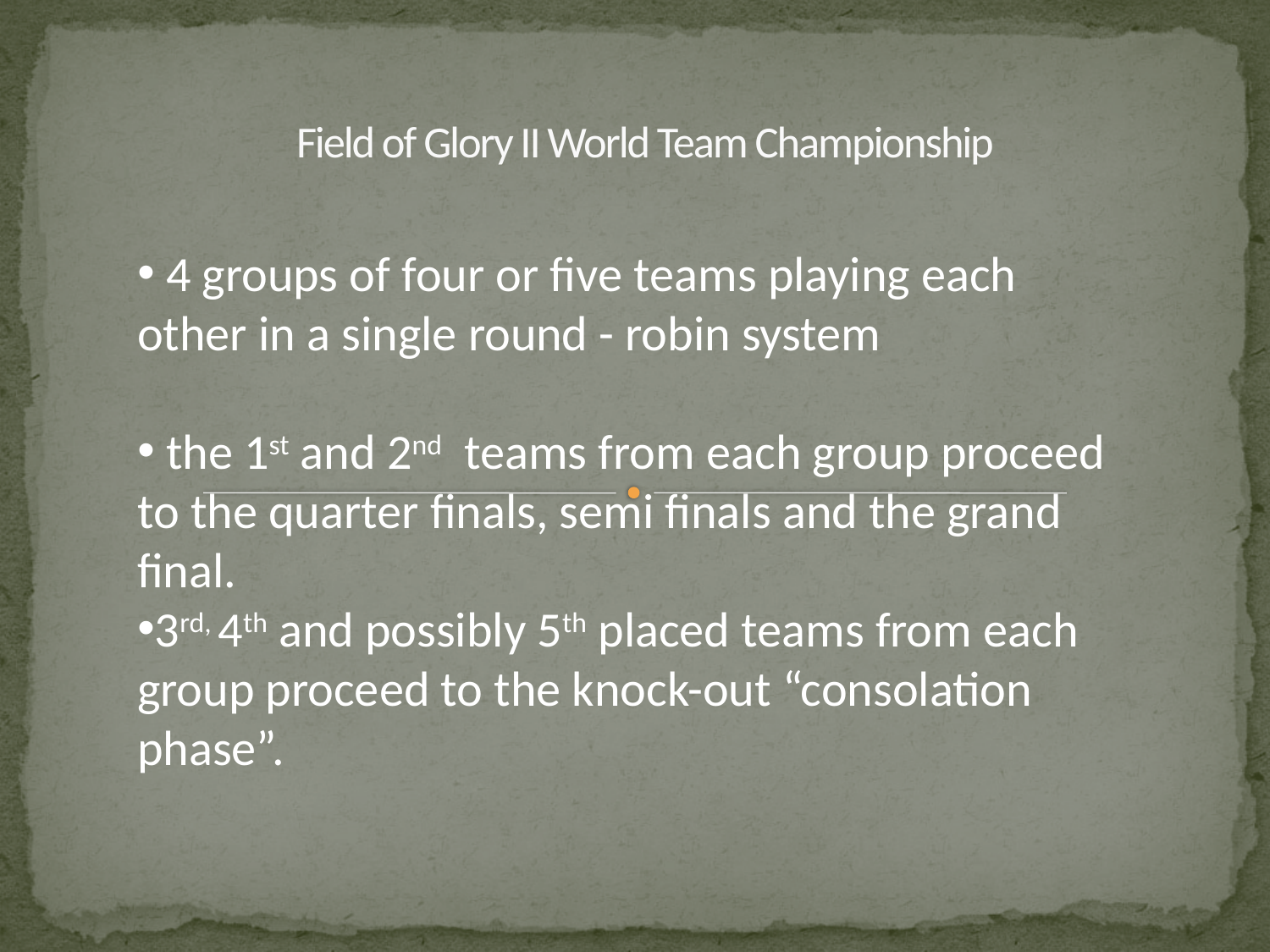

# Field of Glory II World Team Championship
 4 groups of four or five teams playing each other in a single round - robin system

 the 1st and 2nd  teams from each group proceed to the quarter finals, semi finals and the grand final.
3rd, 4th and possibly 5th placed teams from each group proceed to the knock-out “consolation phase”.